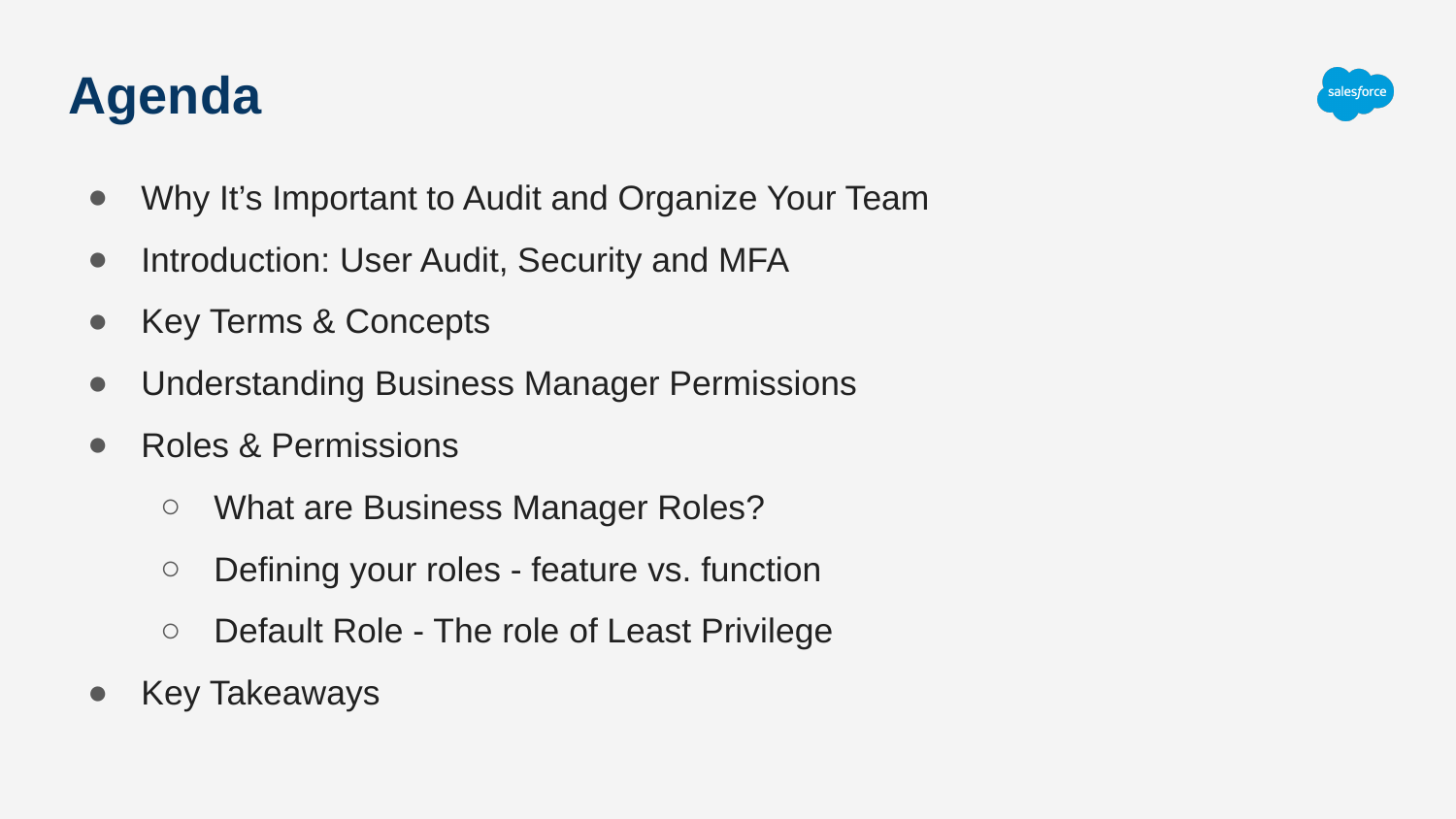

# Agenda
Why It’s Important to Audit and Organize Your Team
Introduction: User Audit, Security and MFA
Key Terms & Concepts
Understanding Business Manager Permissions
Roles & Permissions
What are Business Manager Roles?
Defining your roles - feature vs. function
Default Role - The role of Least Privilege
Key Takeaways